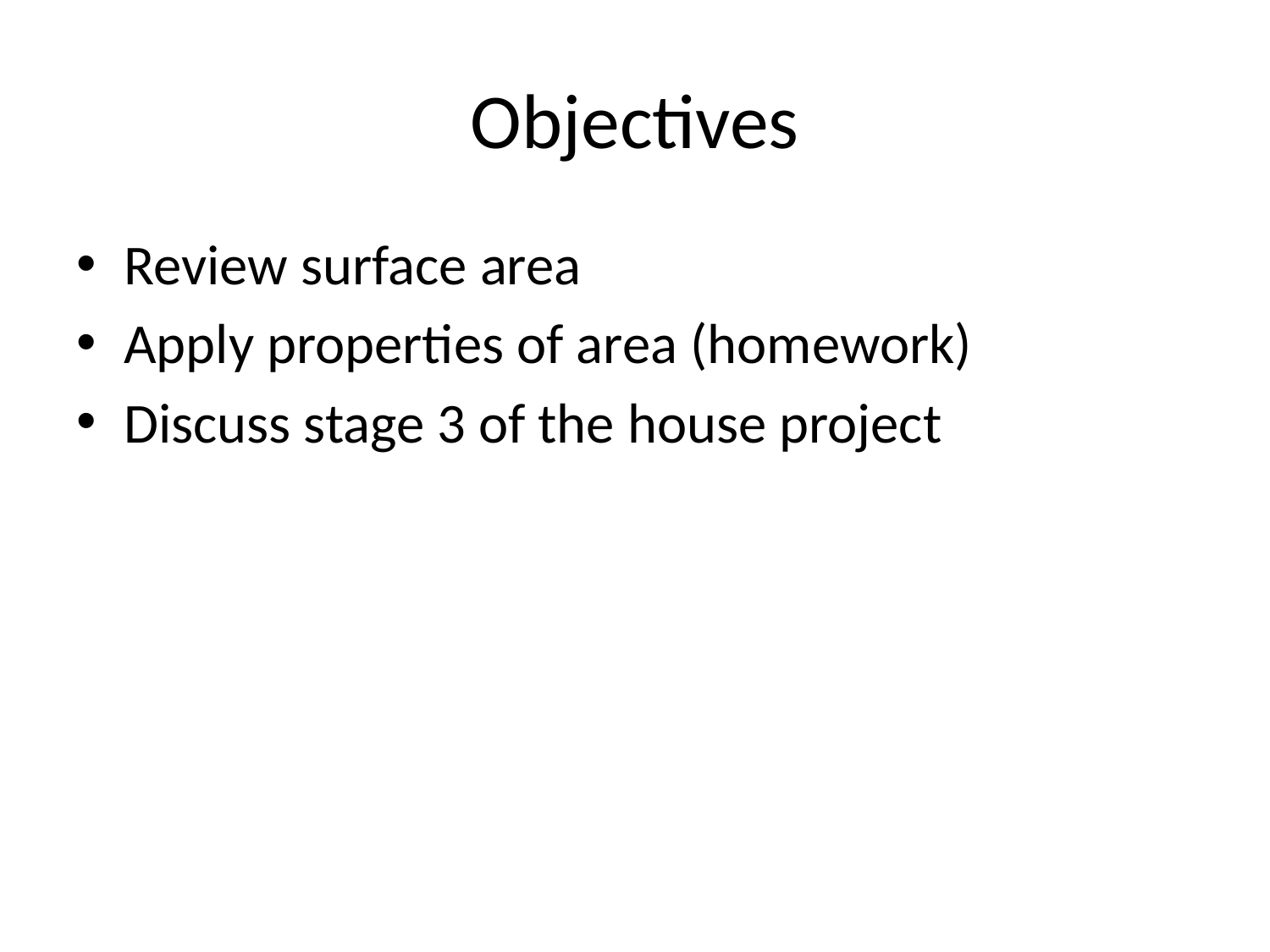

# Objectives
Review surface area
Apply properties of area (homework)
Discuss stage 3 of the house project